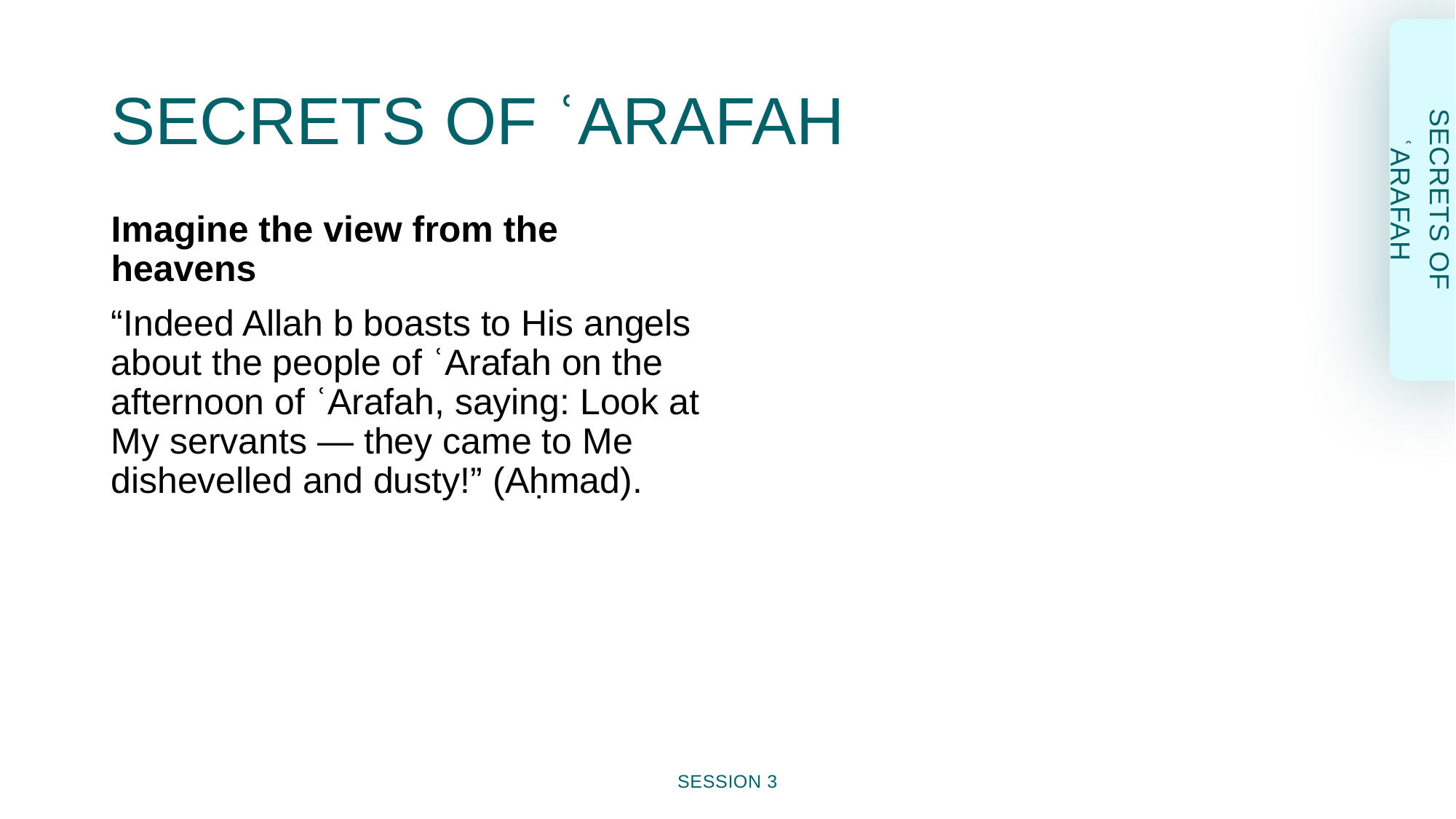

# SECRETS OF ʿARAFAH
SECRETS OF ʿARAFAH
Imagine the view from the heavens

“Indeed Allah b boasts to His angels about the people of ʿArafah on the afternoon of ʿArafah, saying: Look at My servants — they came to Me dishevelled and dusty!” (Aḥmad).

SESSION 3